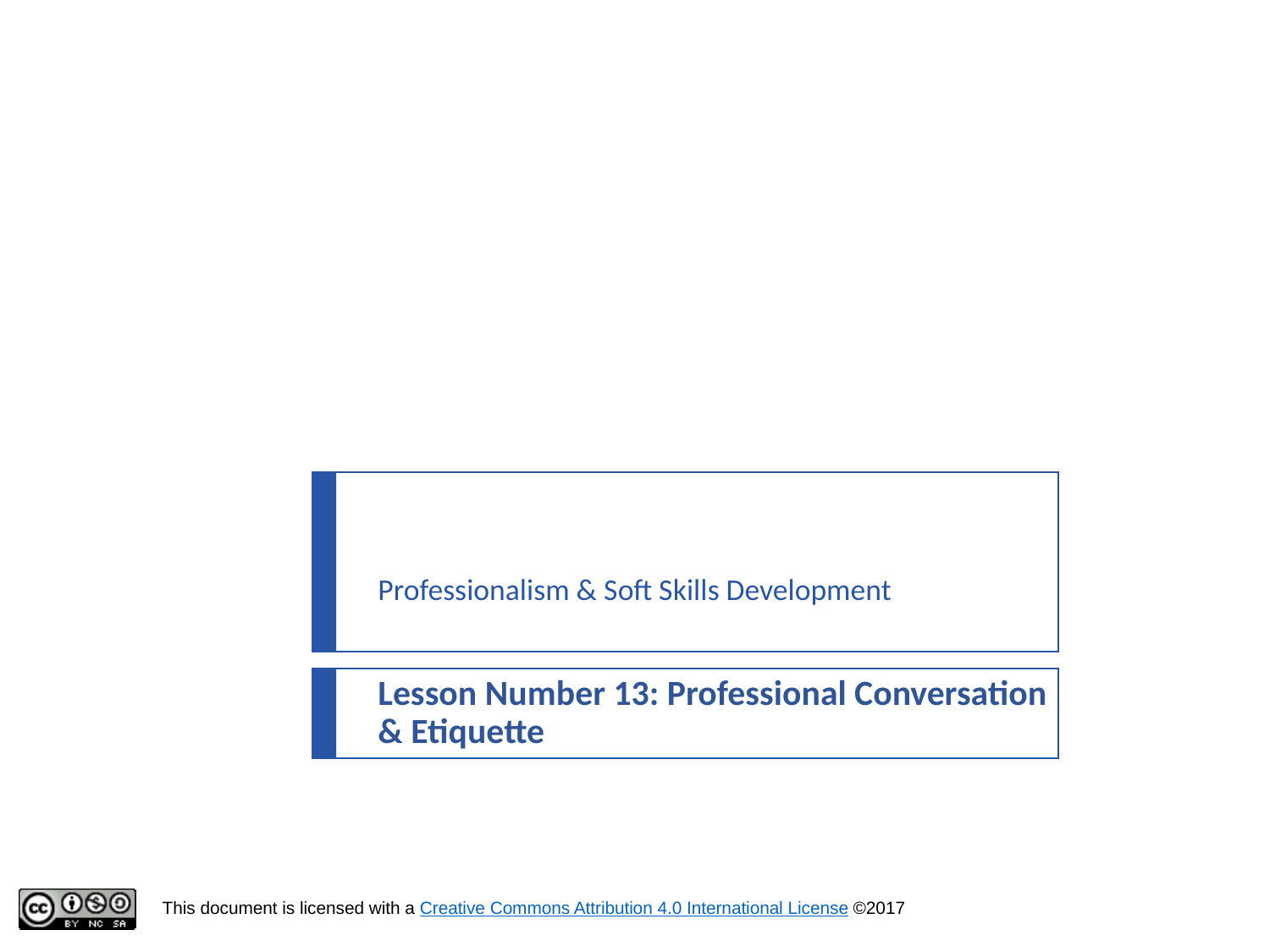

# Professionalism & Soft Skills Development
Lesson Number 13: Professional Conversation & Etiquette